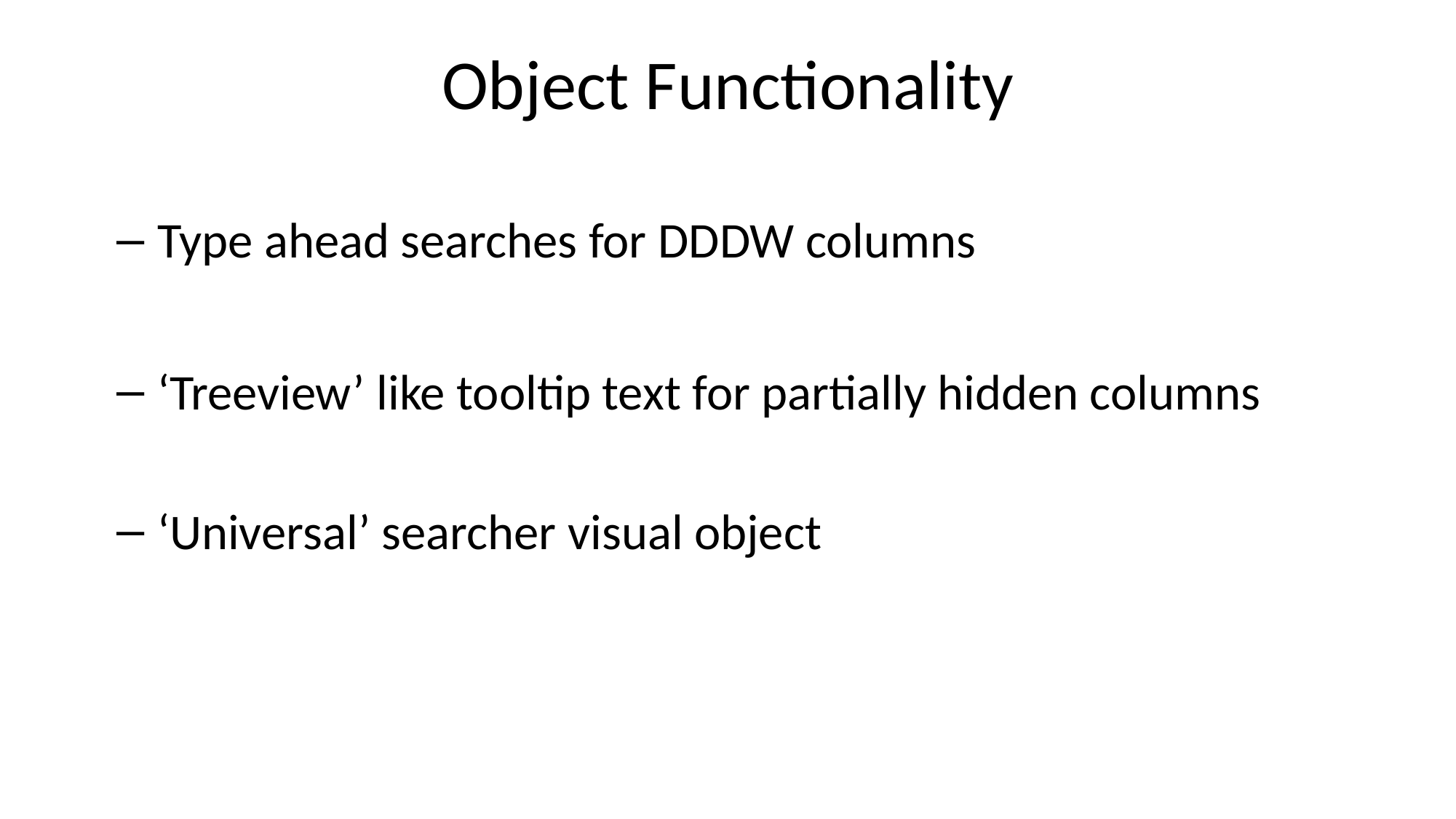

# Object Functionality
Type ahead searches for DDDW columns

‘Treeview’ like tooltip text for partially hidden columns

‘Universal’ searcher visual object